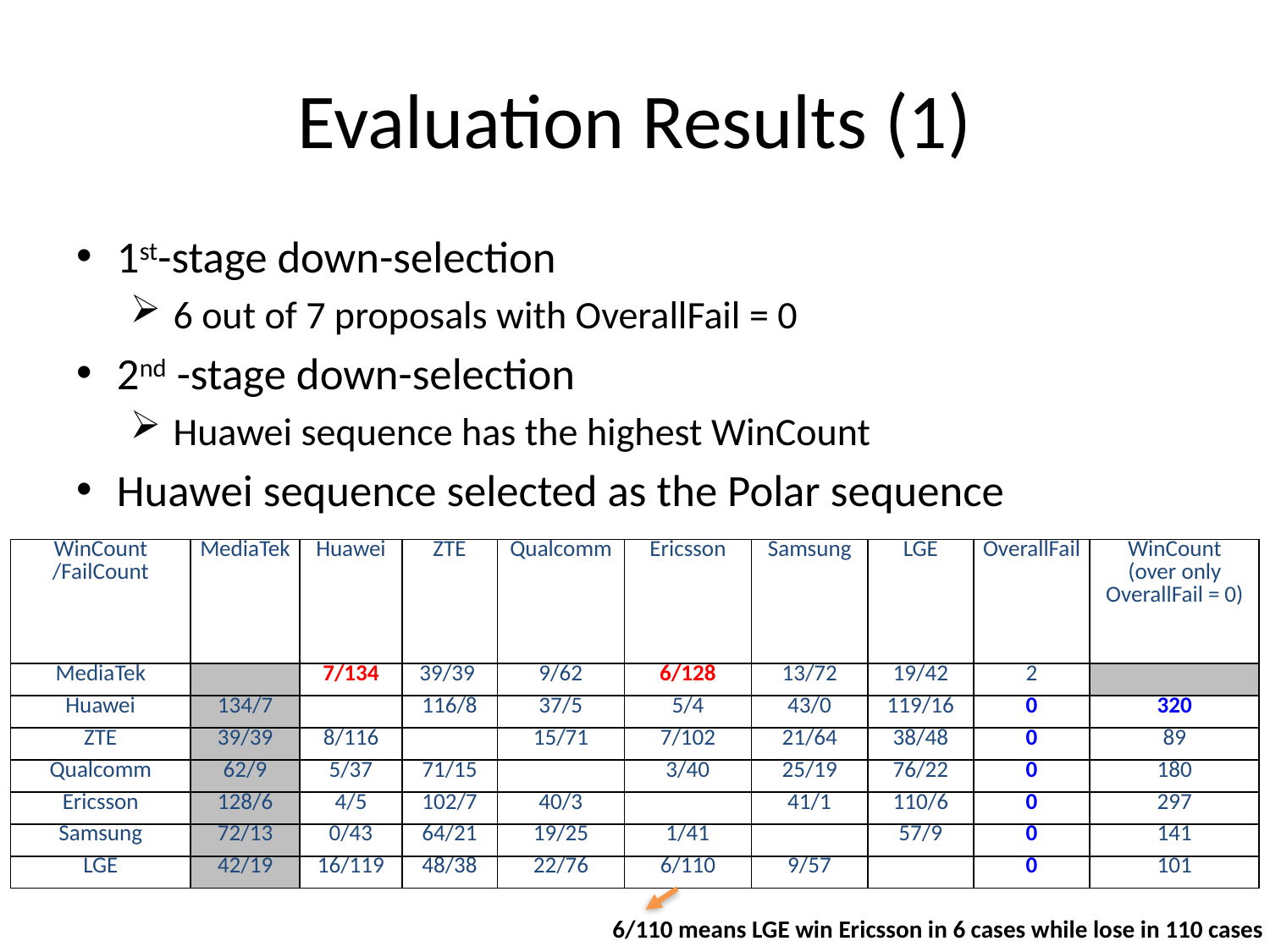

# Evaluation Results (1)
1st-stage down-selection
 6 out of 7 proposals with OverallFail = 0
2nd -stage down-selection
 Huawei sequence has the highest WinCount
Huawei sequence selected as the Polar sequence
| WinCount /FailCount | MediaTek | Huawei | ZTE | Qualcomm | Ericsson | Samsung | LGE | OverallFail | WinCount (over only OverallFail = 0) |
| --- | --- | --- | --- | --- | --- | --- | --- | --- | --- |
| MediaTek |  | 7/134 | 39/39 | 9/62 | 6/128 | 13/72 | 19/42 | 2 |  |
| Huawei | 134/7 |  | 116/8 | 37/5 | 5/4 | 43/0 | 119/16 | 0 | 320 |
| ZTE | 39/39 | 8/116 |  | 15/71 | 7/102 | 21/64 | 38/48 | 0 | 89 |
| Qualcomm | 62/9 | 5/37 | 71/15 |  | 3/40 | 25/19 | 76/22 | 0 | 180 |
| Ericsson | 128/6 | 4/5 | 102/7 | 40/3 |  | 41/1 | 110/6 | 0 | 297 |
| Samsung | 72/13 | 0/43 | 64/21 | 19/25 | 1/41 |  | 57/9 | 0 | 141 |
| LGE | 42/19 | 16/119 | 48/38 | 22/76 | 6/110 | 9/57 |  | 0 | 101 |
6/110 means LGE win Ericsson in 6 cases while lose in 110 cases